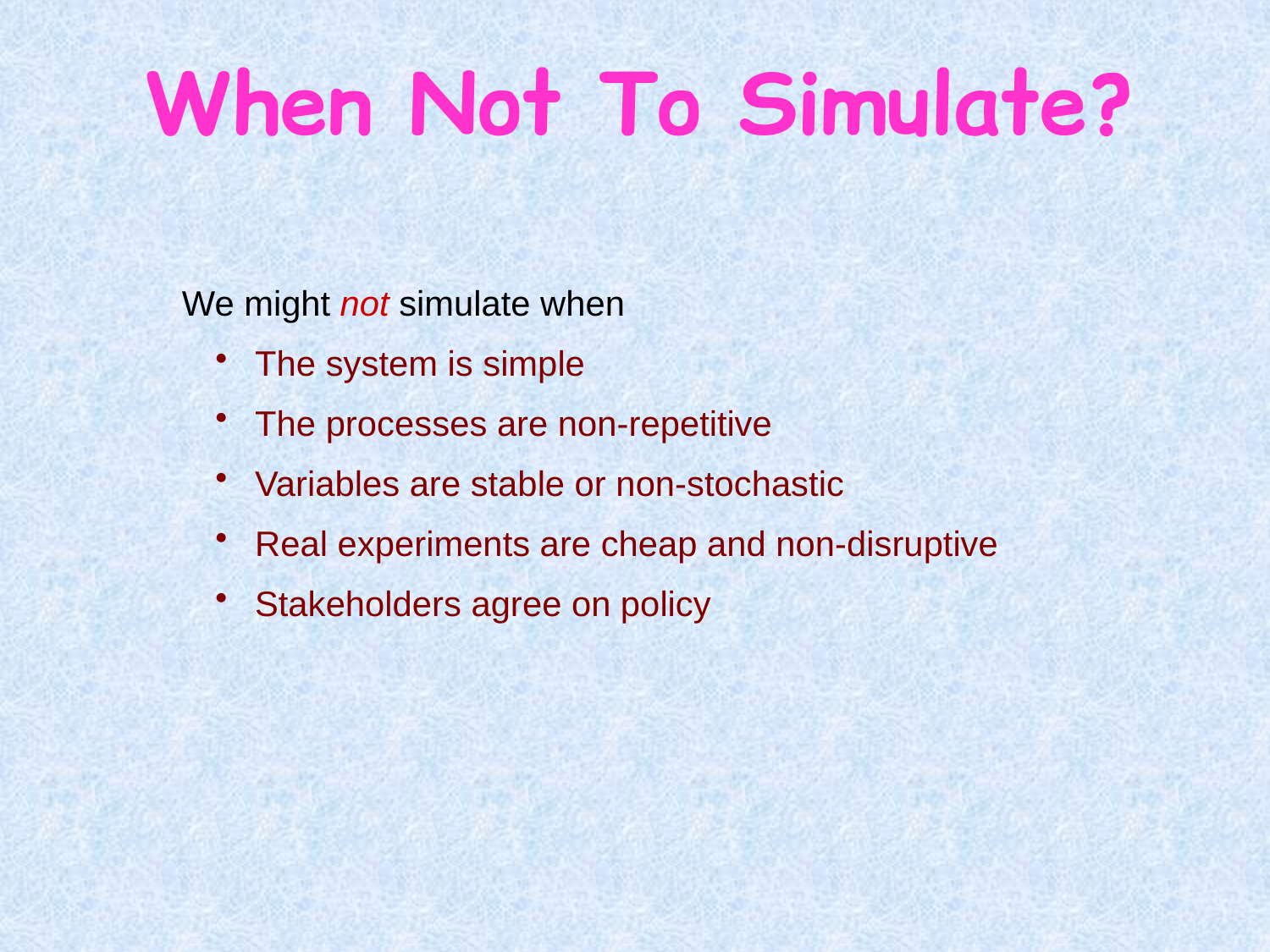

# When Not To Simulate?
We might not simulate when
 The system is simple
 The processes are non-repetitive
 Variables are stable or non-stochastic
 Real experiments are cheap and non-disruptive
 Stakeholders agree on policy